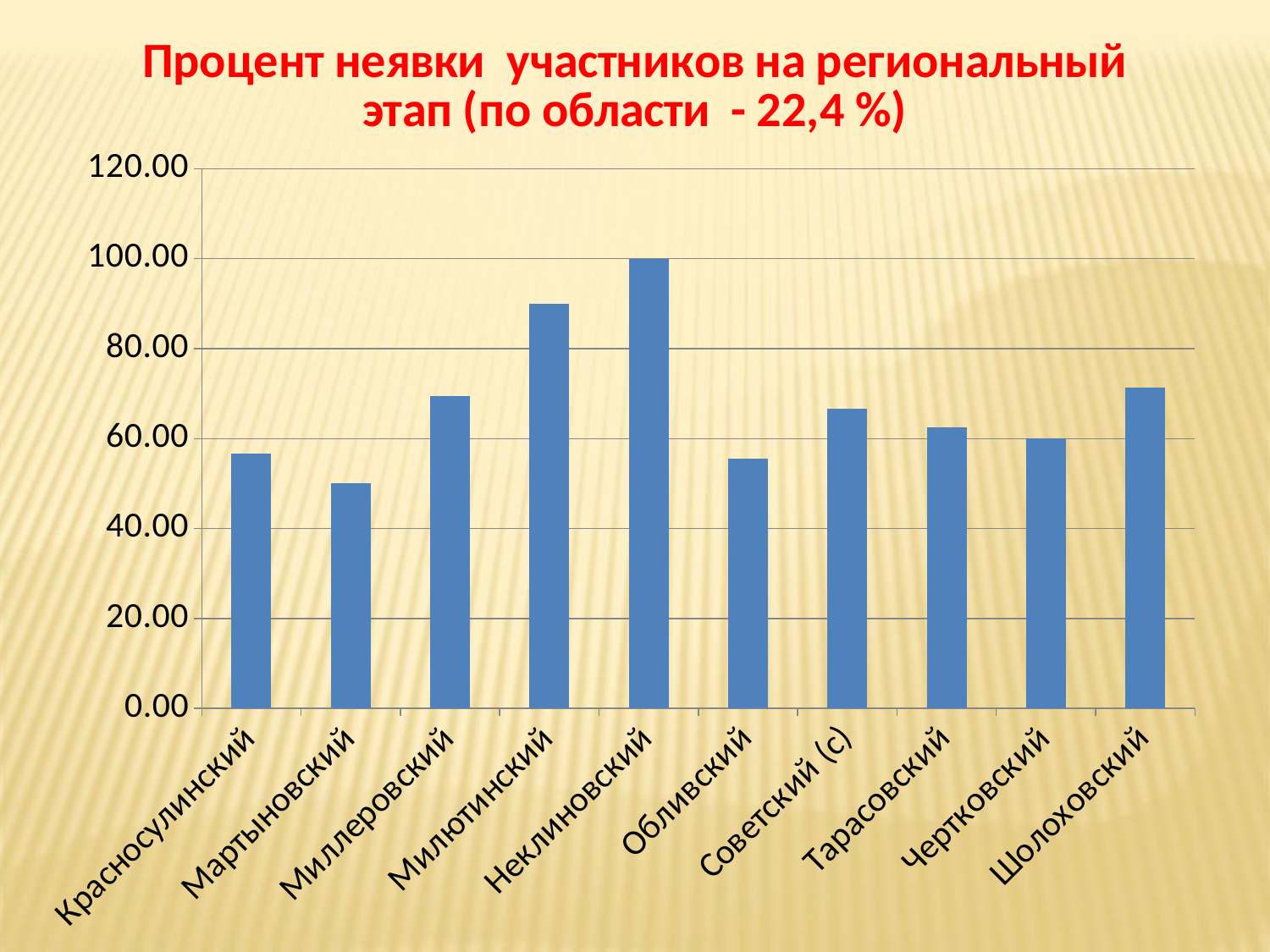

### Chart: Процент неявки  участников на региональный этап (по области  - 22,4 %)

| Category | Процент неявки |
|---|---|
| Красносулинский | 56.75675675675676 |
| Мартыновский | 50.0 |
| Миллеровский | 69.44444444444444 |
| Милютинский | 90.0 |
| Неклиновский | 100.0 |
| Обливский | 55.55555555555556 |
| Советский (с) | 66.66666666666667 |
| Тарасовский | 62.5 |
| Чертковский | 60.0 |
| Шолоховский | 71.42857142857143 |